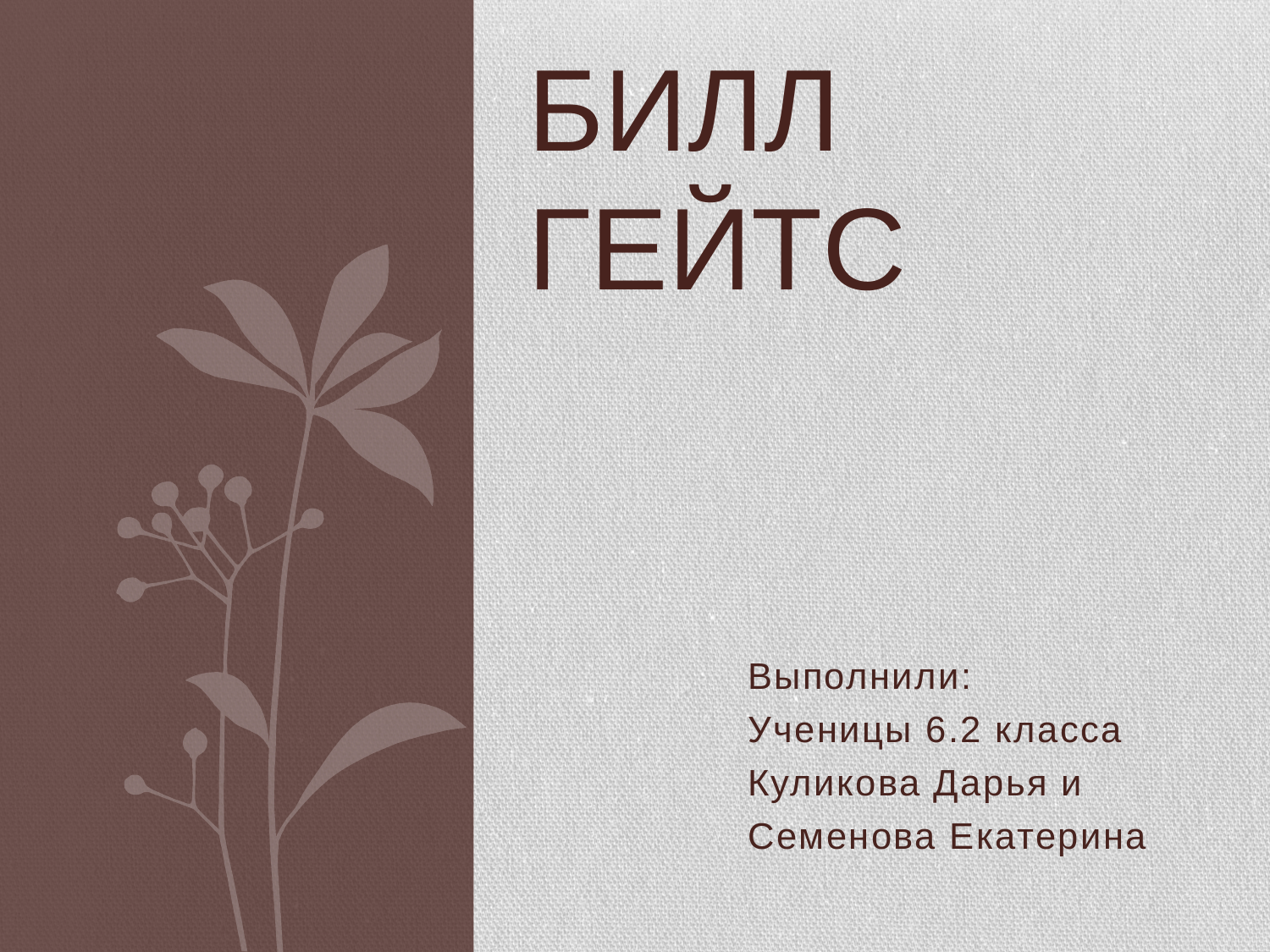

# Билл Гейтс
Выполнили:
Ученицы 6.2 класса
Куликова Дарья и
Семенова Екатерина